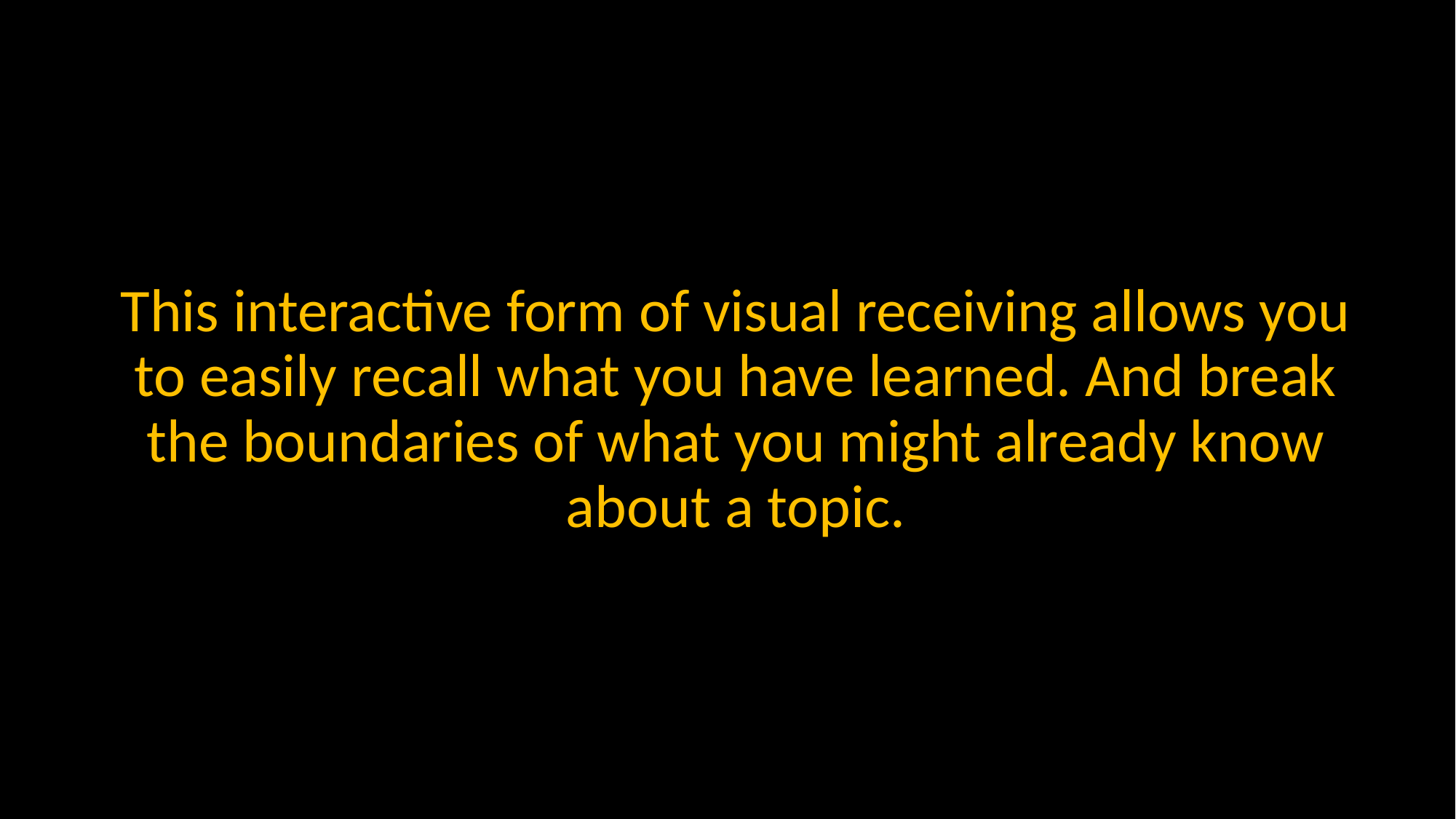

This interactive form of visual receiving allows you to easily recall what you have learned. And break the boundaries of what you might already know about a topic.